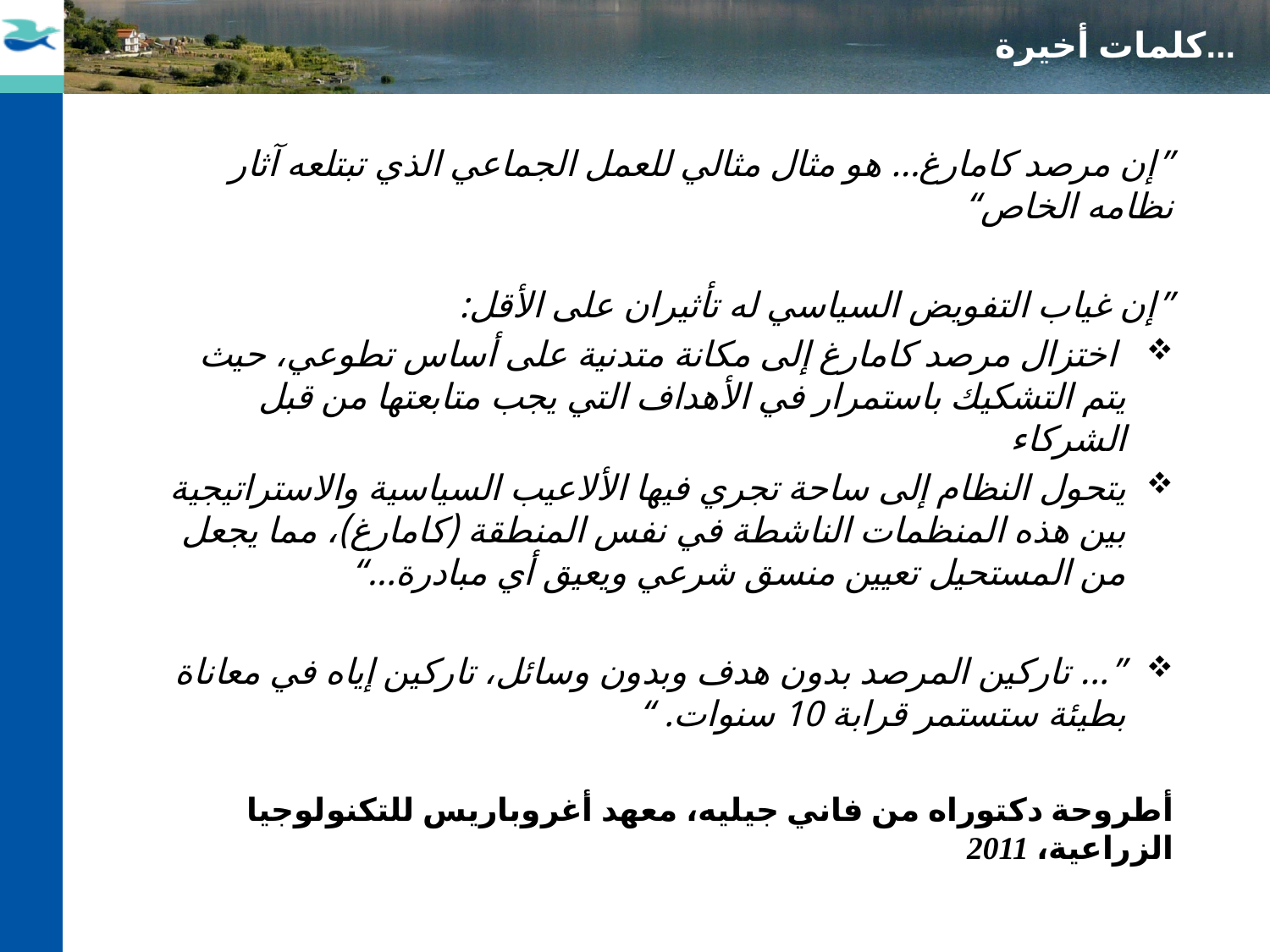

كلمات أخيرة...
”إن مرصد كامارغ... هو مثال مثالي للعمل الجماعي الذي تبتلعه آثار نظامه الخاص“

”إن غياب التفويض السياسي له تأثيران على الأقل:
 اختزال مرصد كامارغ إلى مكانة متدنية على أساس تطوعي، حيث يتم التشكيك باستمرار في الأهداف التي يجب متابعتها من قبل الشركاء
يتحول النظام إلى ساحة تجري فيها الألاعيب السياسية والاستراتيجية بين هذه المنظمات الناشطة في نفس المنطقة (كامارغ)، مما يجعل من المستحيل تعيين منسق شرعي ويعيق أي مبادرة...“

”... تاركين المرصد بدون هدف وبدون وسائل، تاركين إياه في معاناة بطيئة ستستمر قرابة 10 سنوات. “

أطروحة دكتوراه من فاني جيليه، معهد أغروباريس للتكنولوجيا الزراعية، 2011